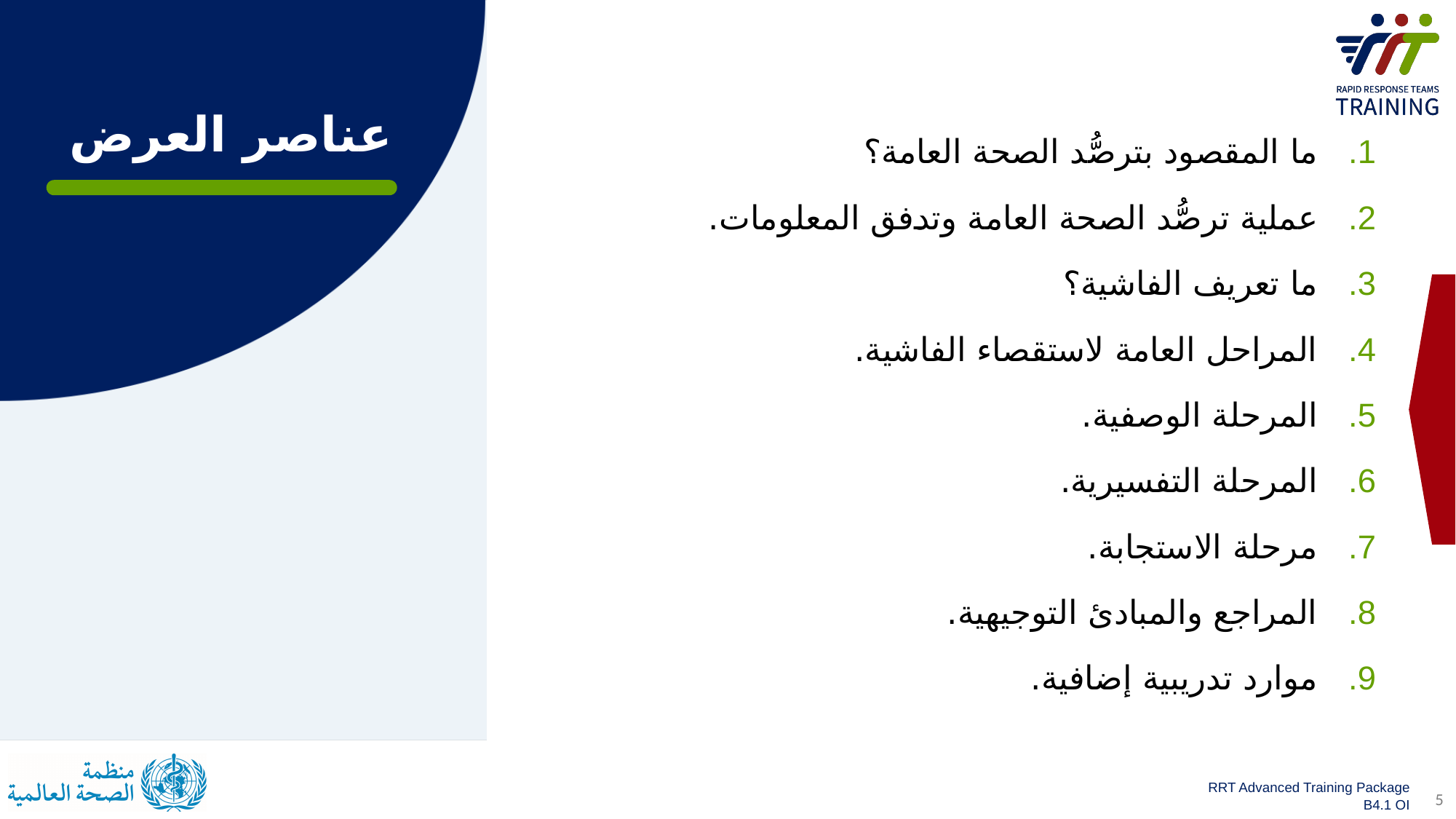

عناصر العرض
ما المقصود بترصُّد الصحة العامة؟

عملية ترصُّد الصحة العامة وتدفق المعلومات.

ما تعريف الفاشية؟

المراحل العامة لاستقصاء الفاشية.

المرحلة الوصفية.

المرحلة التفسيرية.

مرحلة الاستجابة.

المراجع والمبادئ التوجيهية.

موارد تدريبية إضافية.